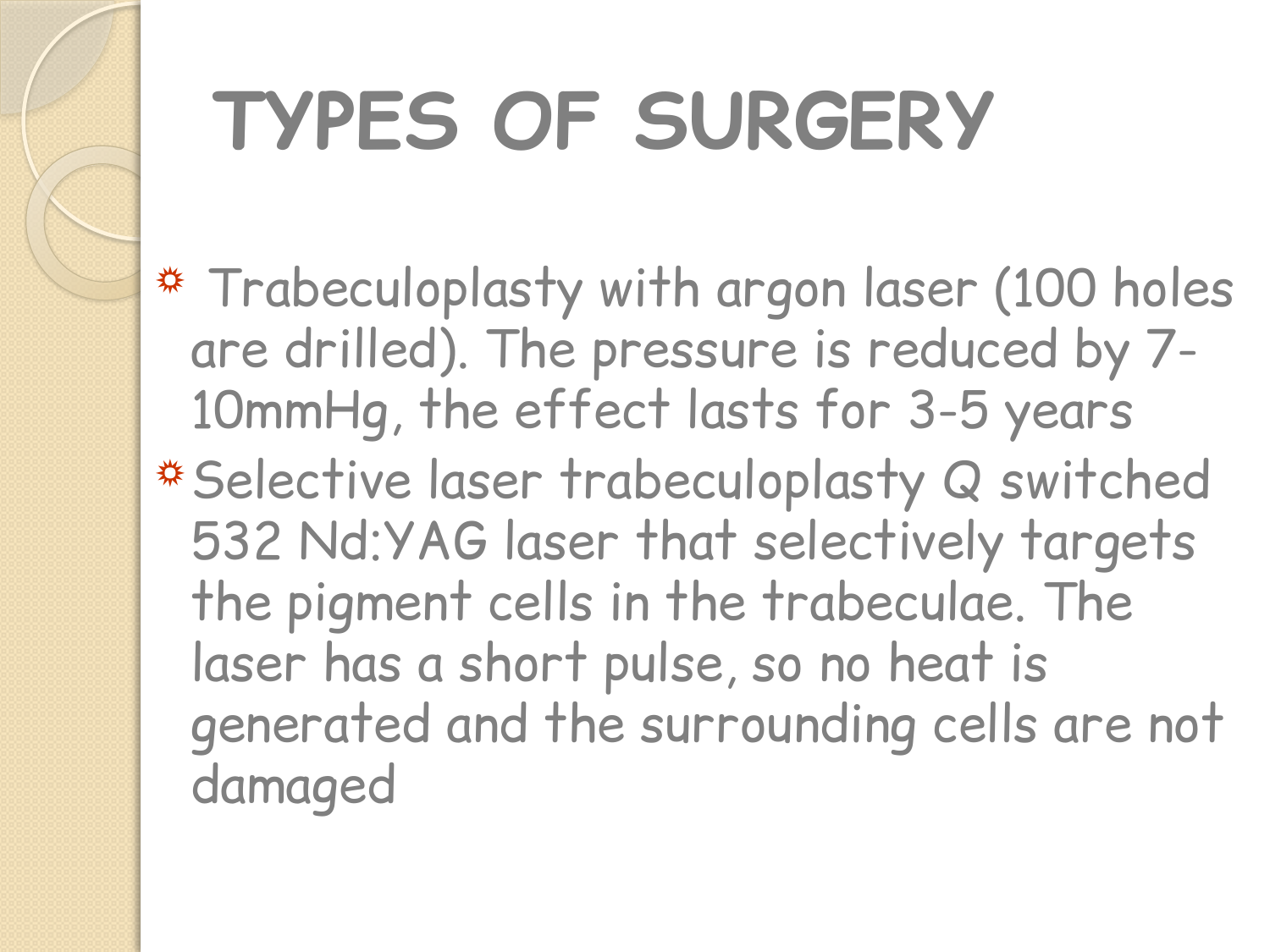

# TYPES OF SURGERY

 Trabeculoplasty with argon laser (100 holes are drilled). The pressure is reduced by 7-10mmHg, the effect lasts for 3-5 years
Selective laser trabeculoplasty Q switched 532 Nd:YAG laser that selectively targets the pigment cells in the trabeculae. The laser has a short pulse, so no heat is generated and the surrounding cells are not damaged